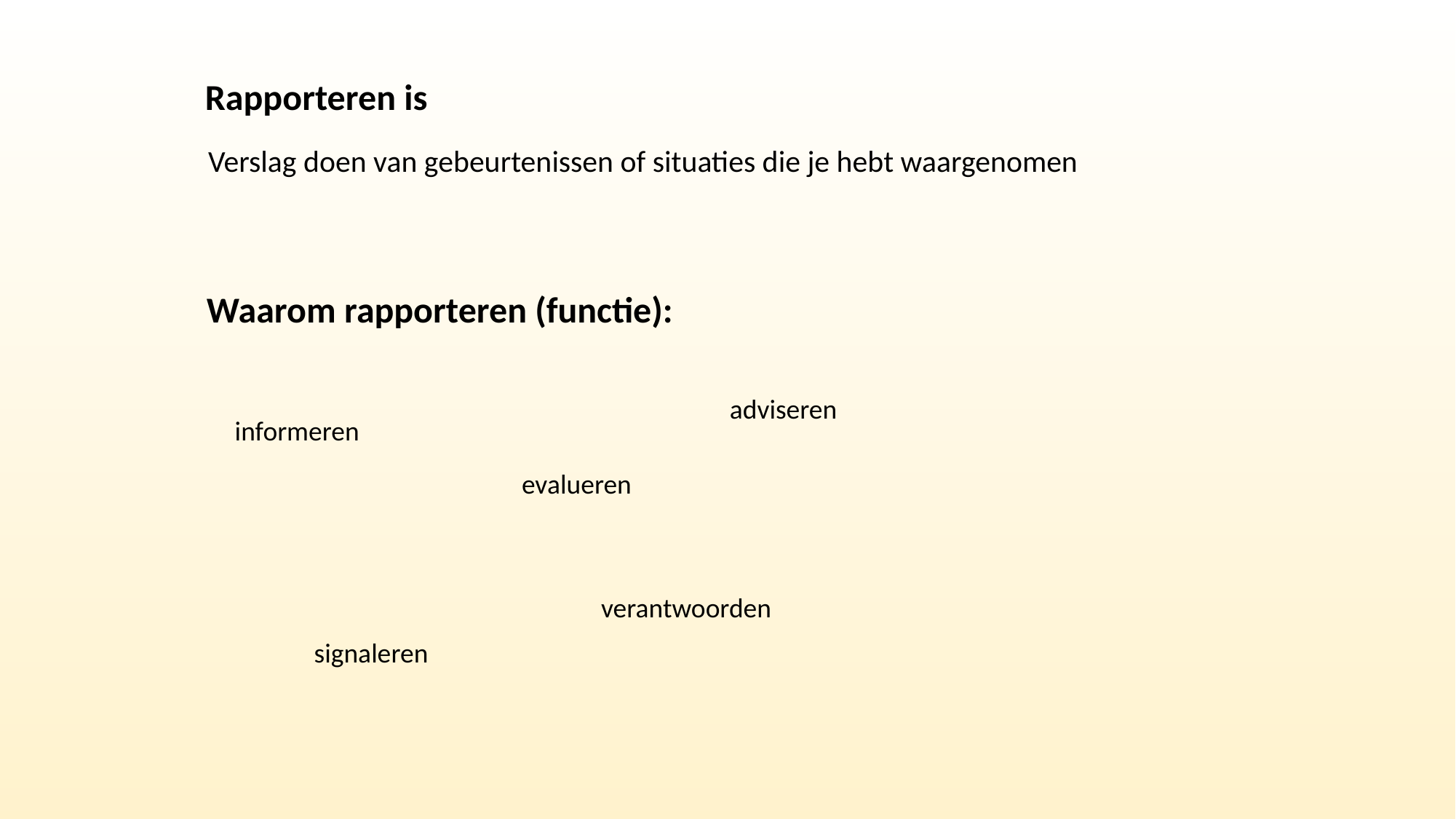

Rapporteren is
Verslag doen van gebeurtenissen of situaties die je hebt waargenomen
Waarom rapporteren (functie):
adviseren
informeren
evalueren
verantwoorden
signaleren